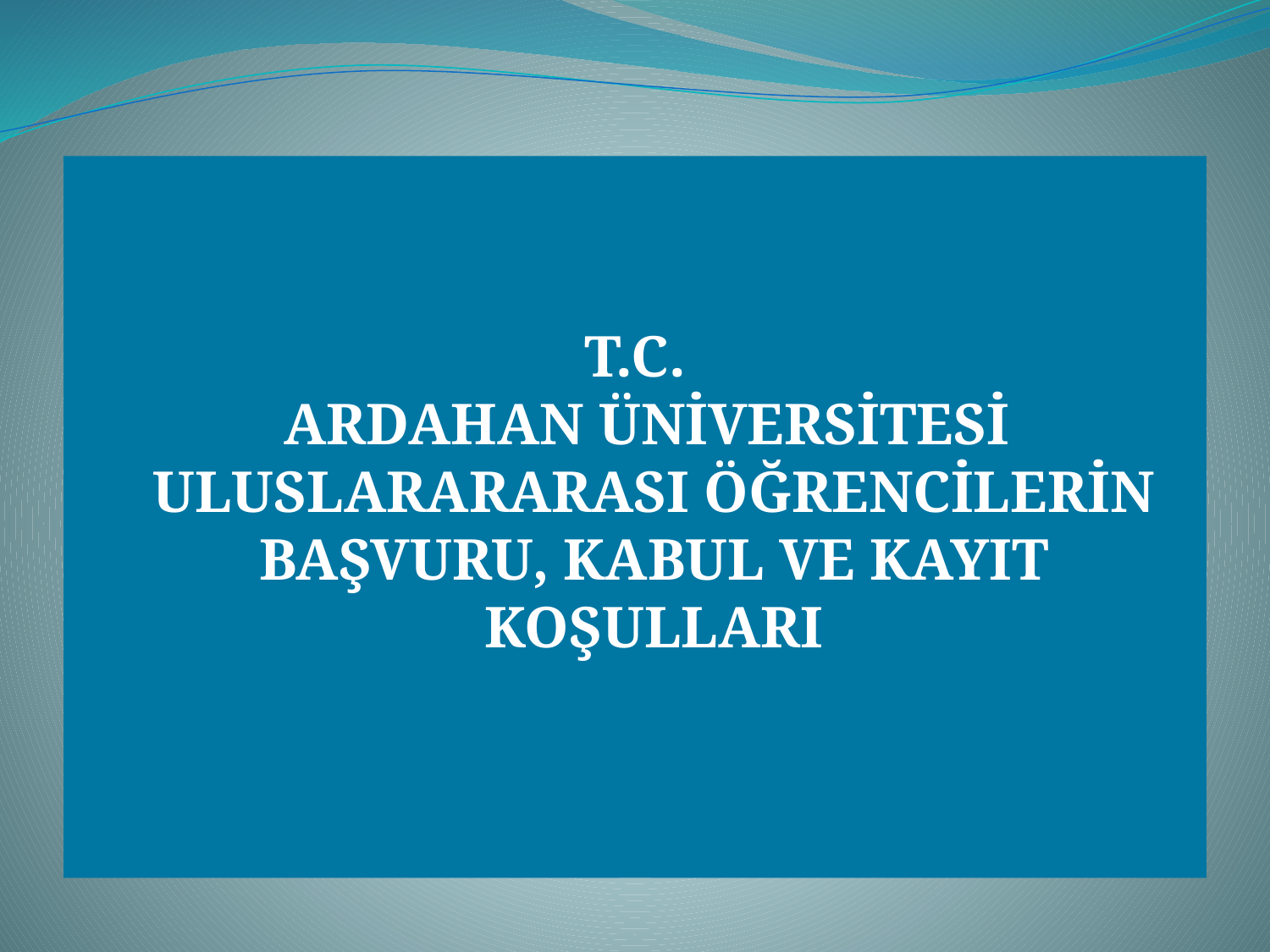

T.C.
ARDAHAN ÜNİVERSİTESİ
ULUSLARARARASI ÖĞRENCİLERİN BAŞVURU, KABUL VE KAYIT KOŞULLARI